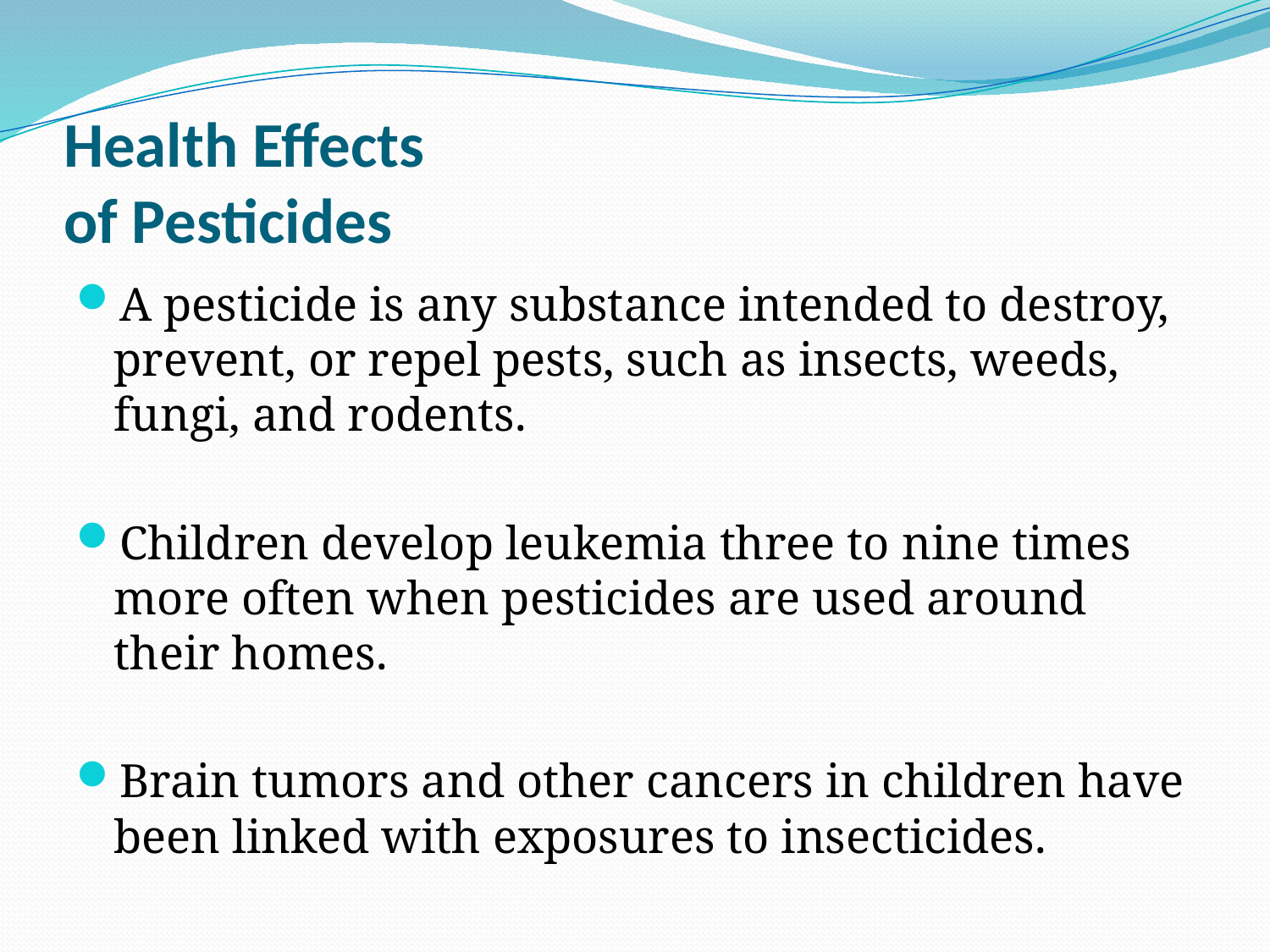

# Health Effects of Pesticides
A pesticide is any substance intended to destroy, prevent, or repel pests, such as insects, weeds, fungi, and rodents.

Children develop leukemia three to nine times more often when pesticides are used around their homes.

Brain tumors and other cancers in children have been linked with exposures to insecticides.